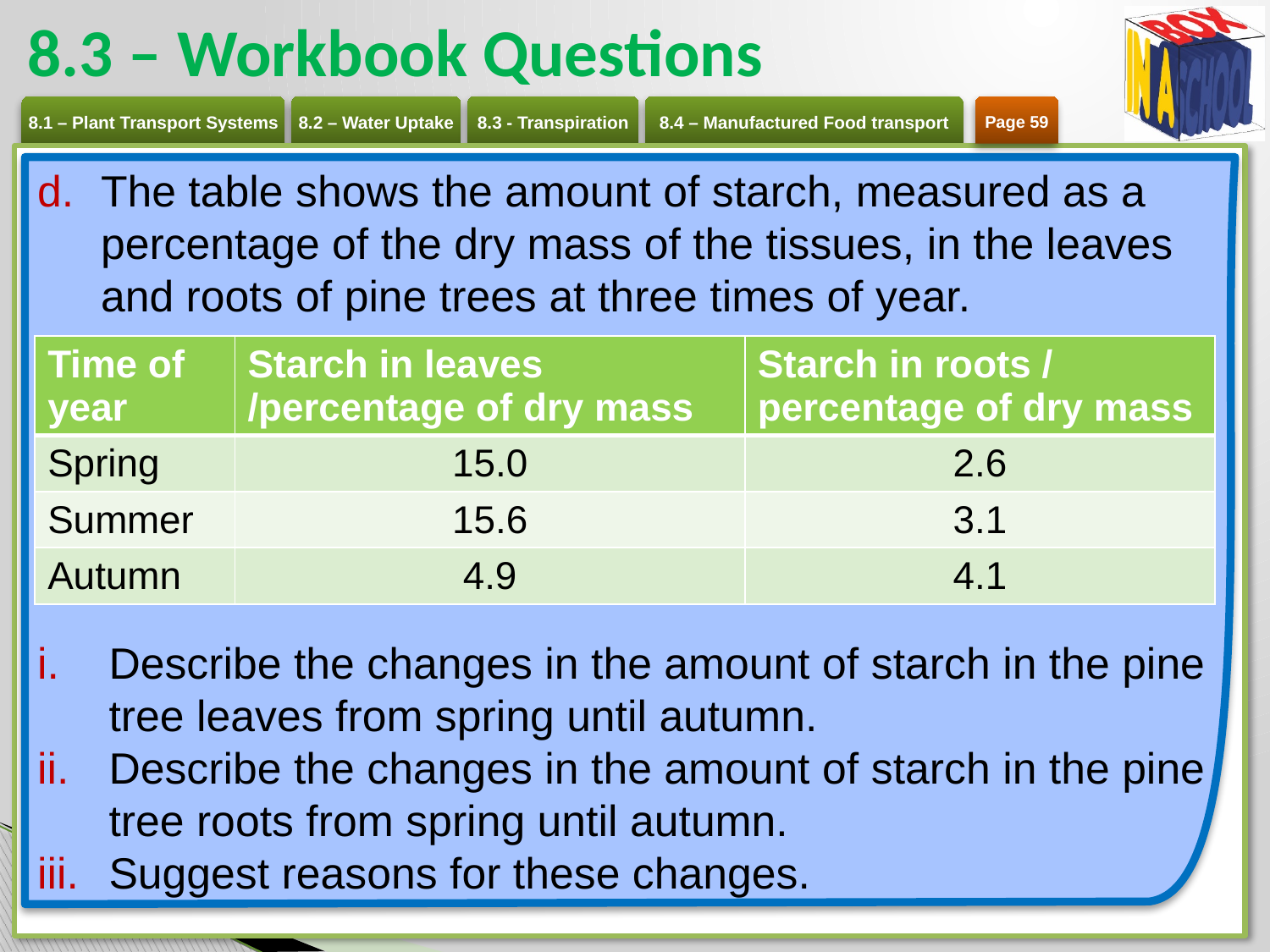

# 8.3 – Workbook Questions
Page 59
The table shows the amount of starch, measured as a percentage of the dry mass of the tissues, in the leaves and roots of pine trees at three times of year.
Describe the changes in the amount of starch in the pine tree leaves from spring until autumn.
Describe the changes in the amount of starch in the pine tree roots from spring until autumn.
Suggest reasons for these changes.
| Time of year | Starch in leaves /percentage of dry mass | Starch in roots / percentage of dry mass |
| --- | --- | --- |
| Spring | 15.0 | 2.6 |
| Summer | 15.6 | 3.1 |
| Autumn | 4.9 | 4.1 |